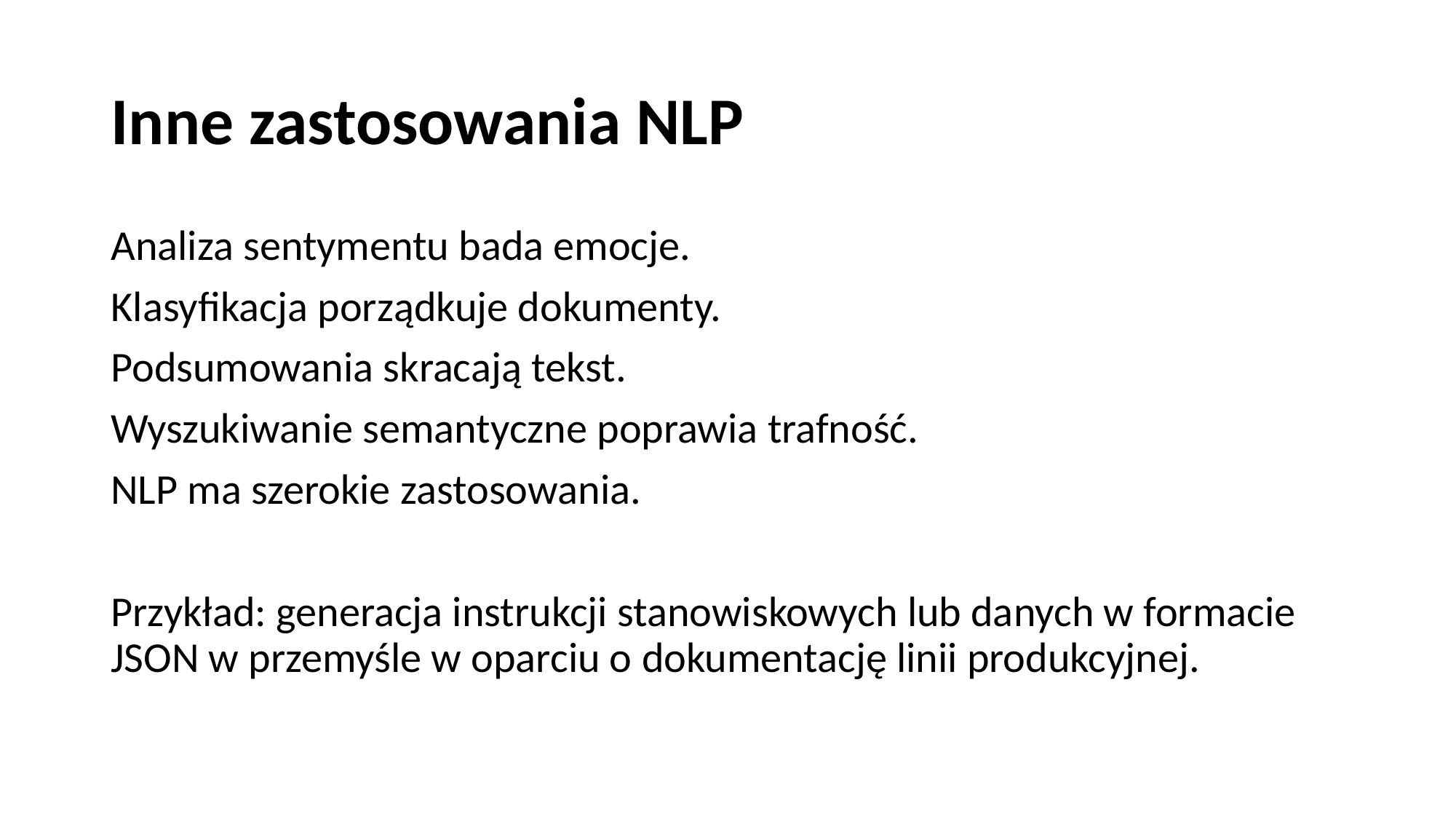

# Inne zastosowania NLP
Analiza sentymentu bada emocje.
Klasyfikacja porządkuje dokumenty.
Podsumowania skracają tekst.
Wyszukiwanie semantyczne poprawia trafność.
NLP ma szerokie zastosowania.

Przykład: generacja instrukcji stanowiskowych lub danych w formacie JSON w przemyśle w oparciu o dokumentację linii produkcyjnej.